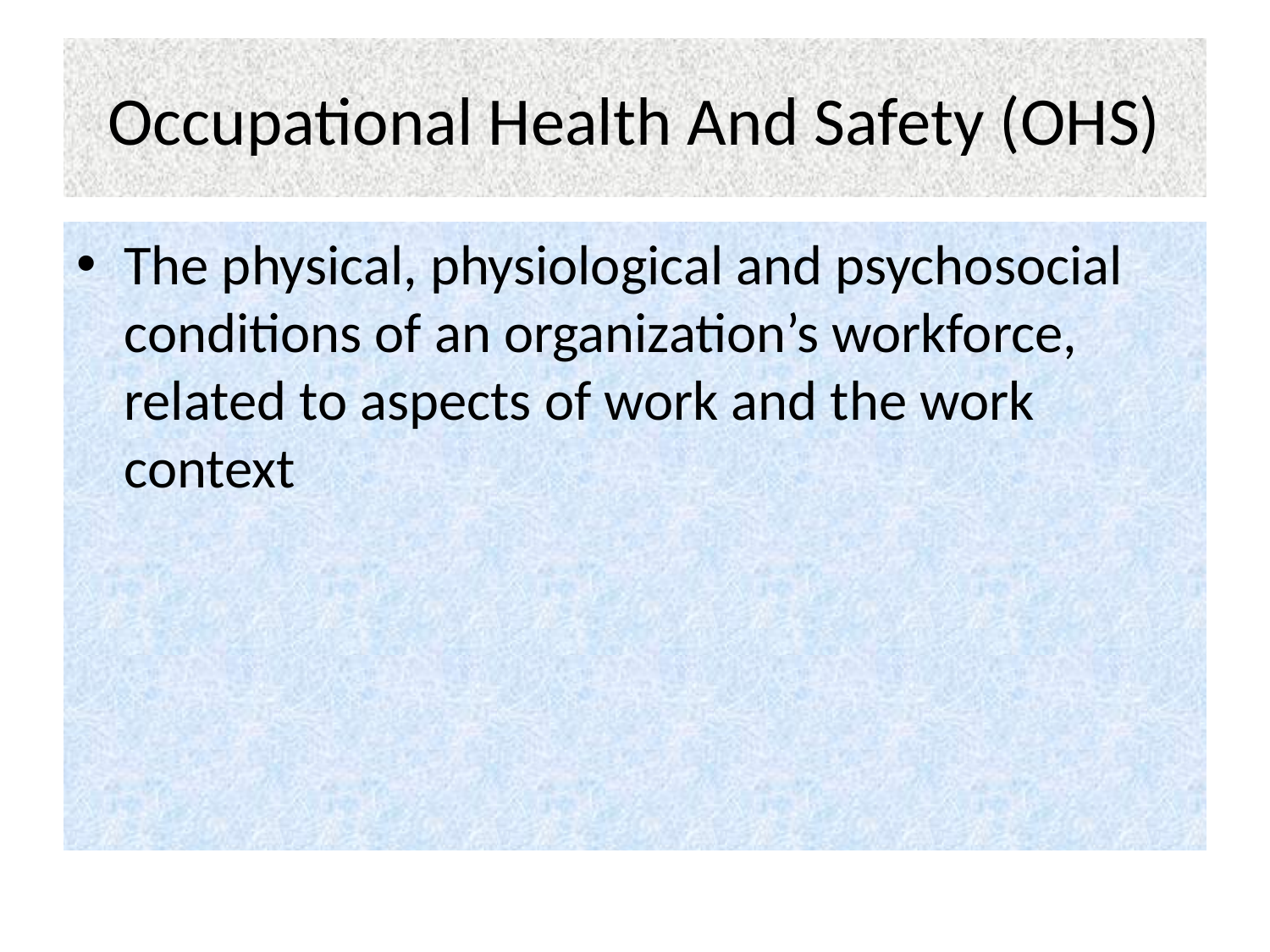

# Occupational Health And Safety (OHS)
The physical, physiological and psychosocial conditions of an organization’s workforce, related to aspects of work and the work context